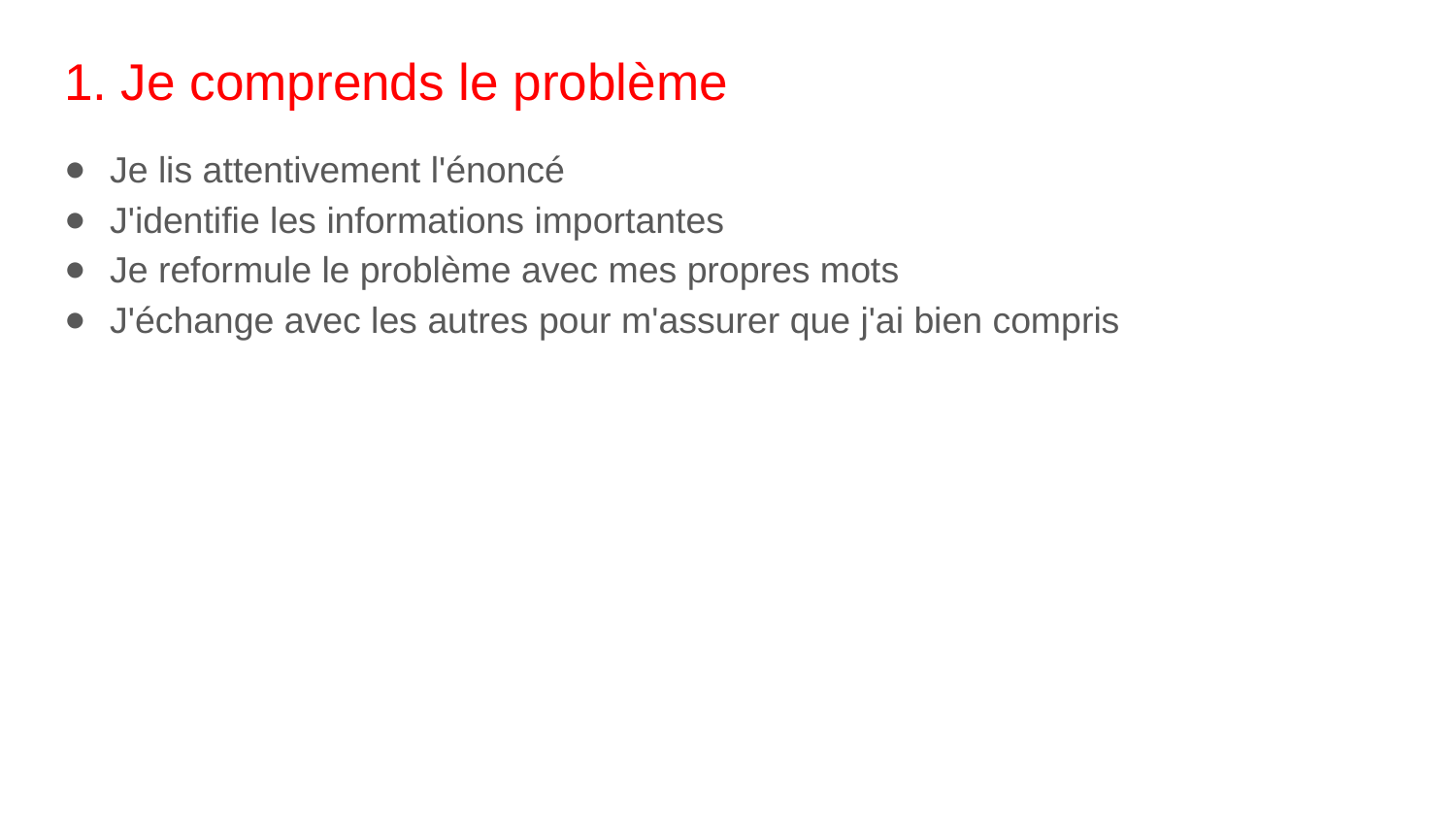

# 1. Je comprends le problème
Je lis attentivement l'énoncé
J'identifie les informations importantes
Je reformule le problème avec mes propres mots
J'échange avec les autres pour m'assurer que j'ai bien compris